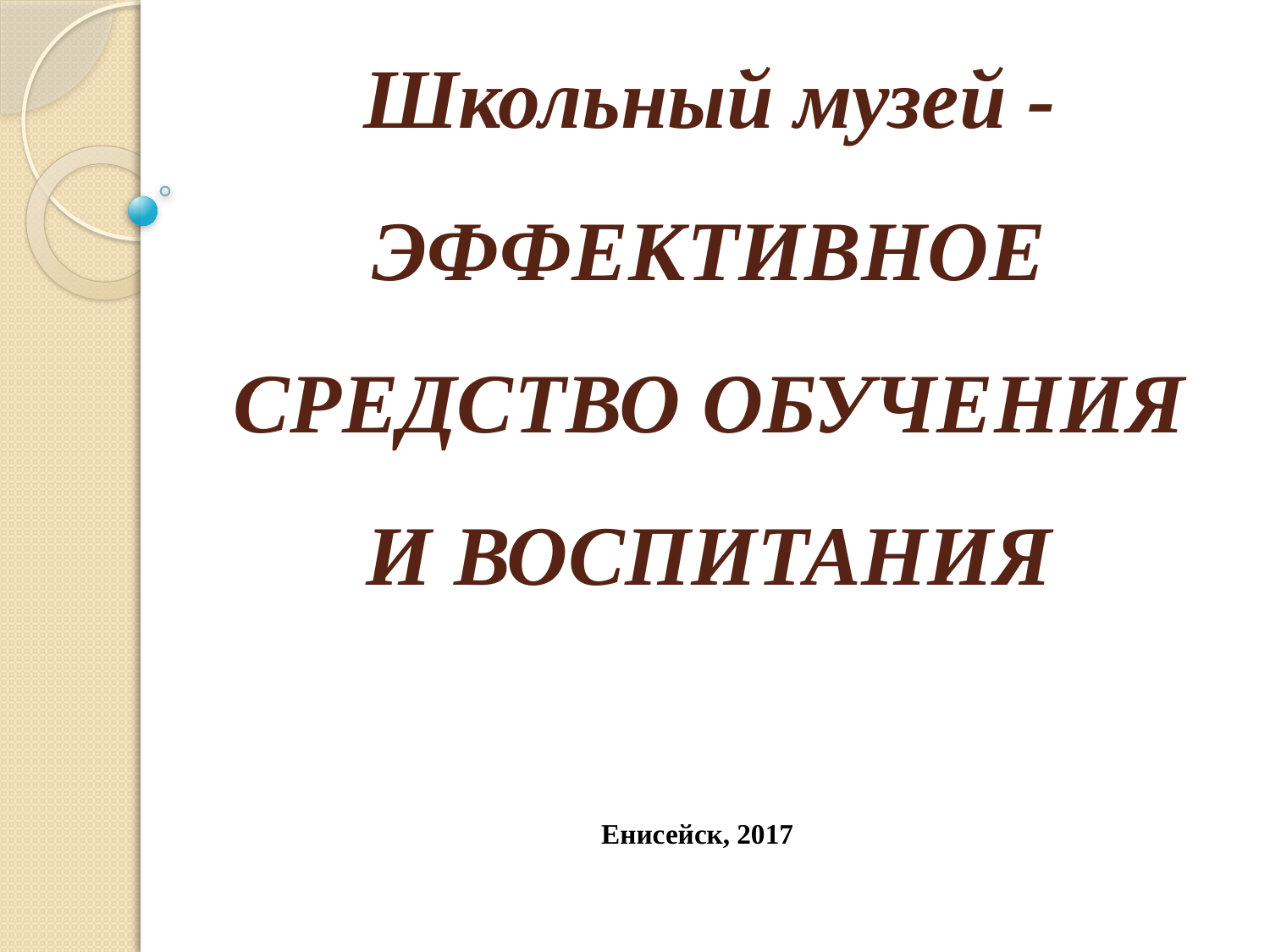

# Школьный музей - эффективное средство обучения и воспитания
Енисейск, 2017